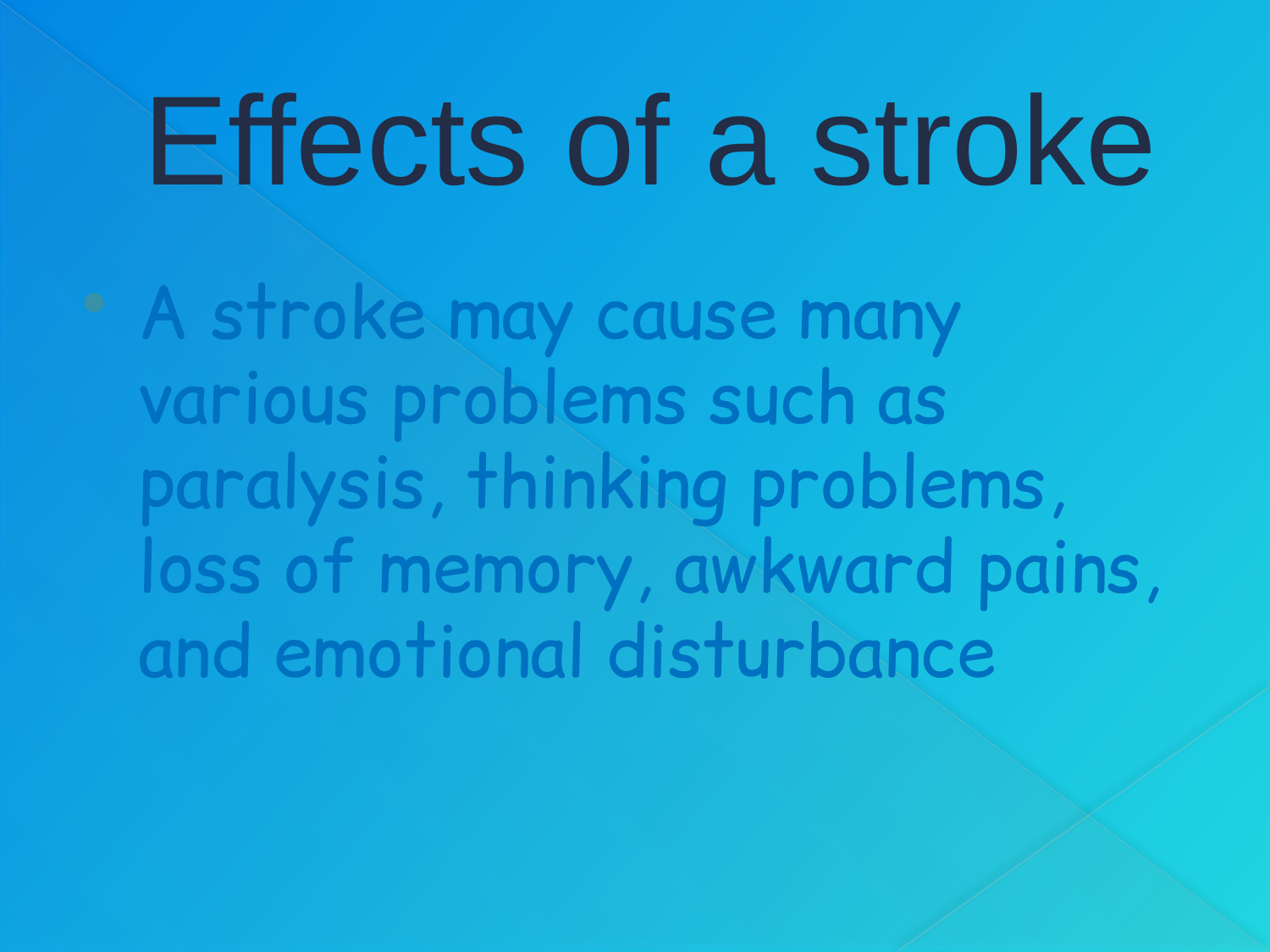

# Effects of a stroke
A stroke may cause many various problems such as paralysis, thinking problems, loss of memory, awkward pains, and emotional disturbance